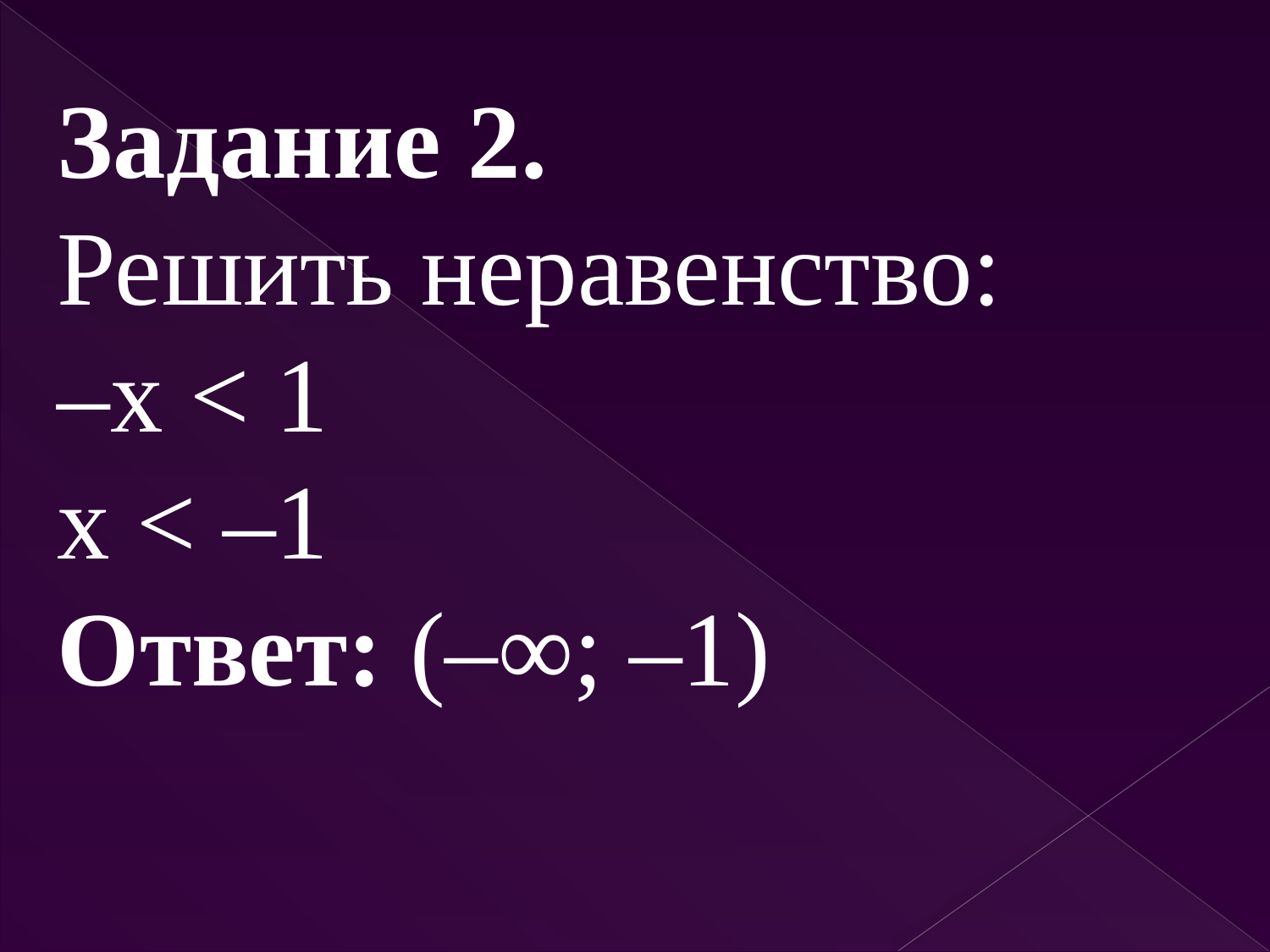

Задание 2.
Решить неравенство:
–х < 1
x < –1
Ответ: (–∞; –1)